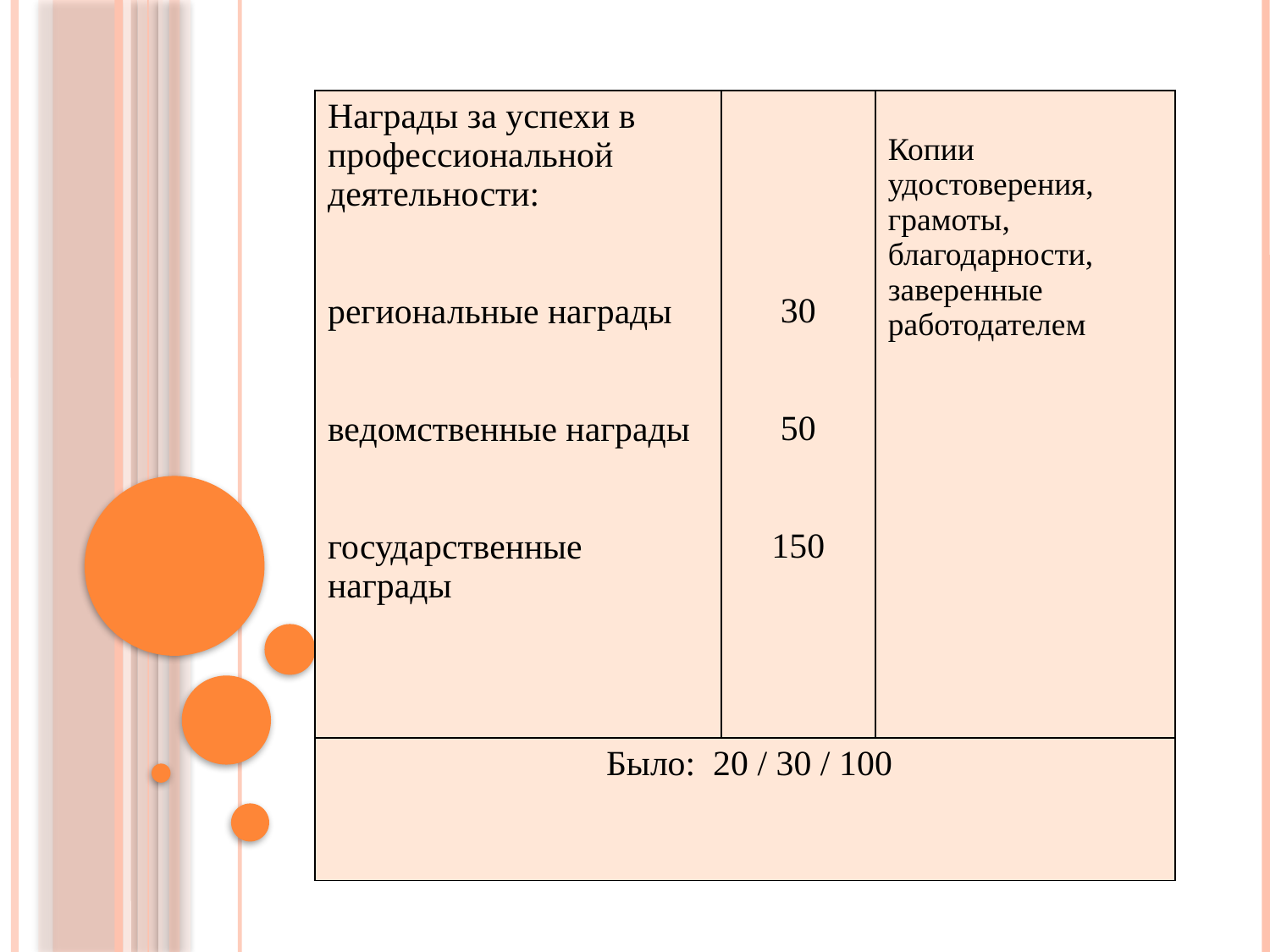

| Награды за успехи в профессиональной деятельности: региональные награды ведомственные награды государственные награды | 30 50 150 | Копии удостоверения, грамоты, благодарности, заверенные работодателем |
| --- | --- | --- |
| Было: 20 / 30 / 100 |  |  |
 Было:   20 / 30 / 100